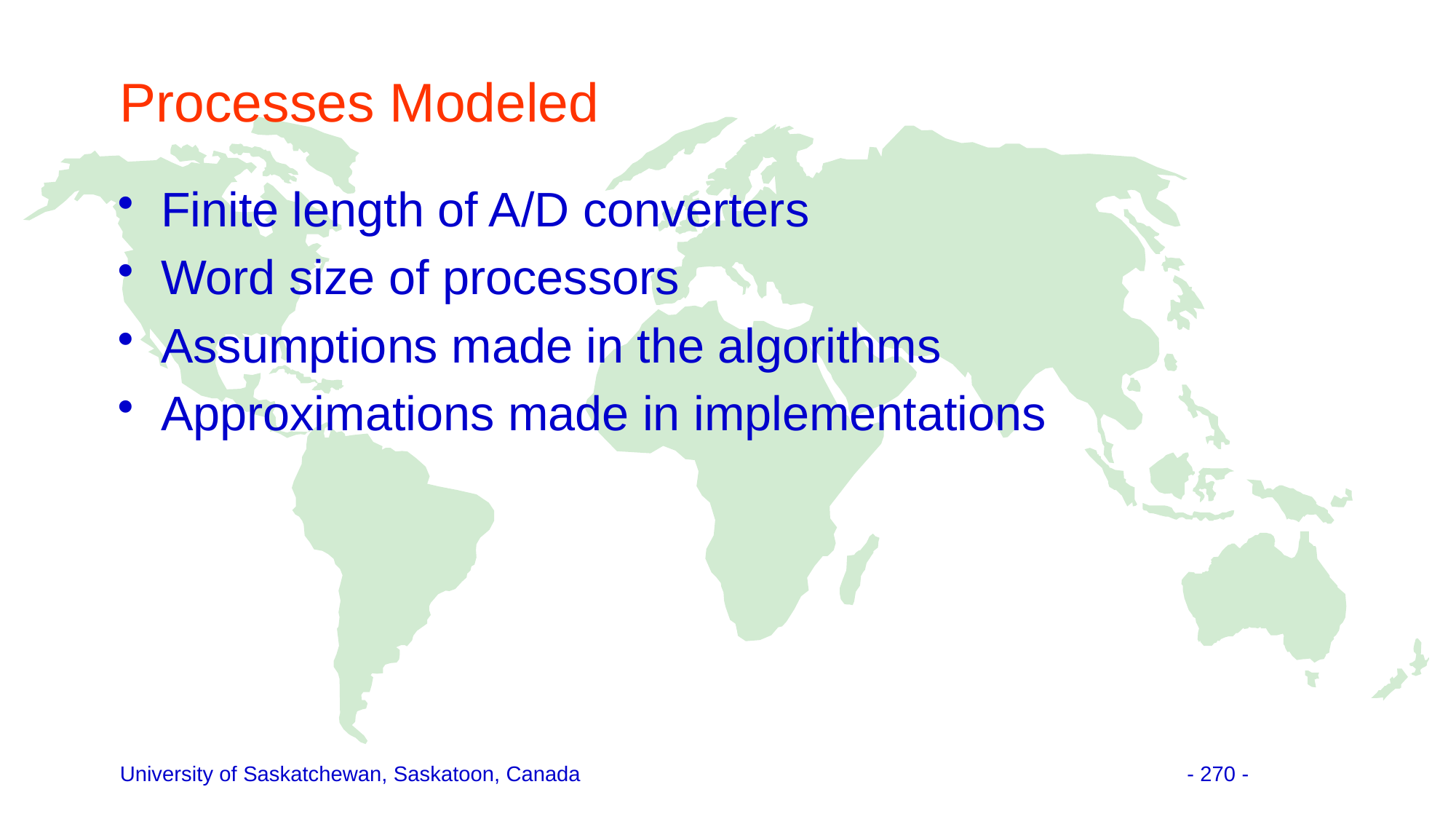

# Processes Modeled
Finite length of A/D converters
Word size of processors
Assumptions made in the algorithms
Approximations made in implementations